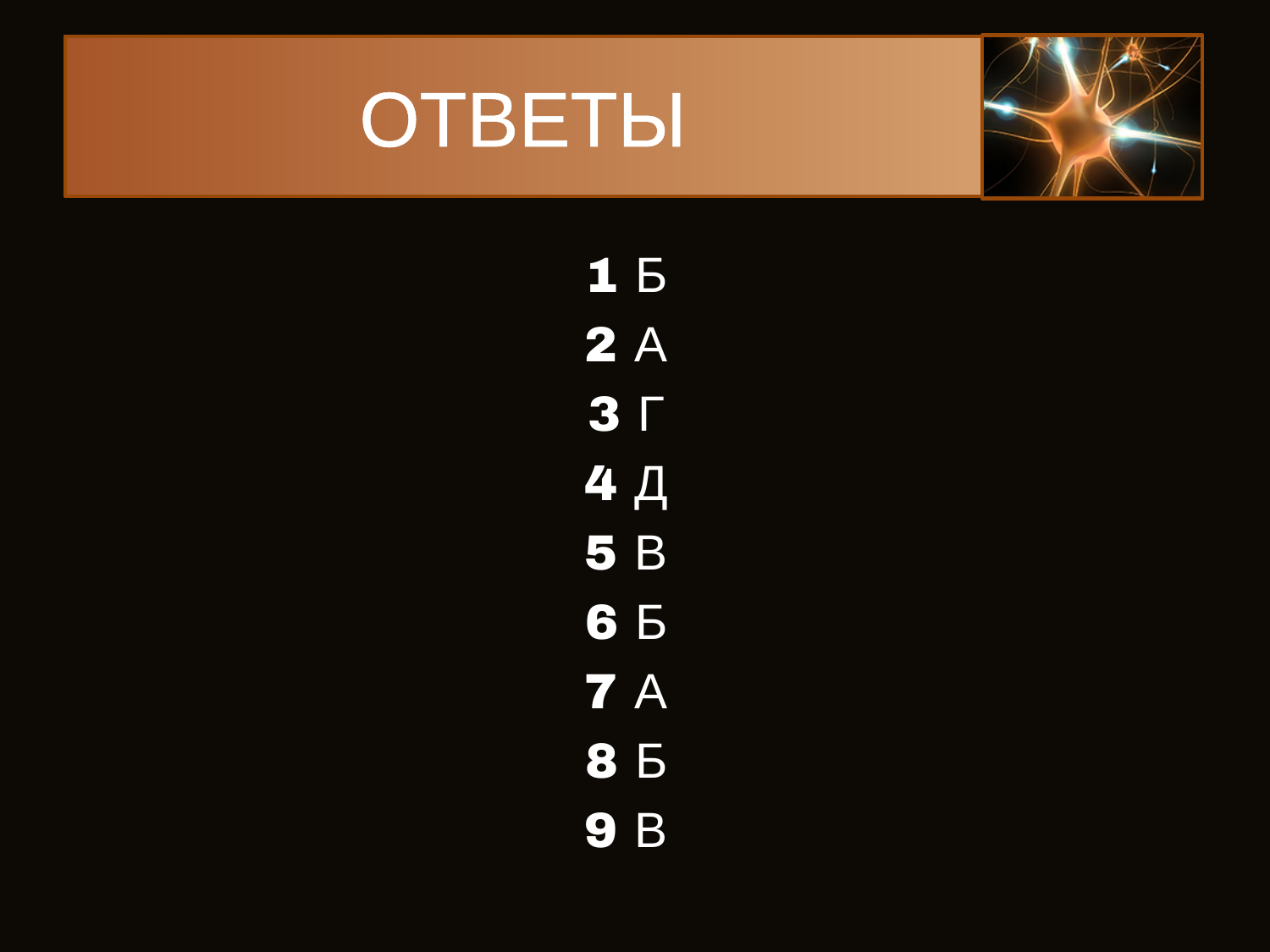

# ОТВЕТЫ
1 Б
2 А
3 Г
4 Д
5 В
6 Б
7 А
8 Б
9 В